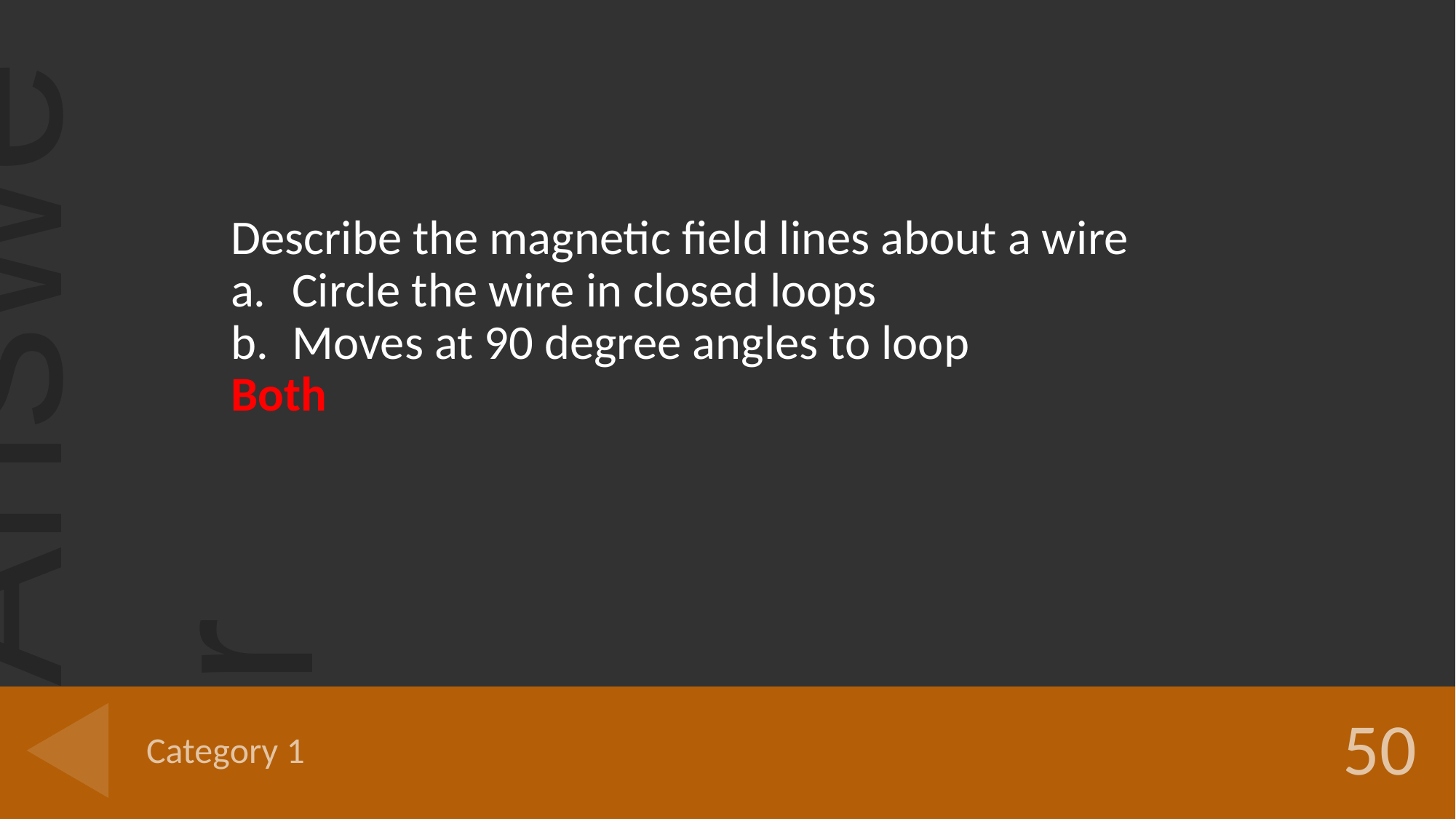

Describe the magnetic field lines about a wire
Circle the wire in closed loops
Moves at 90 degree angles to loop
Both

# Category 1
50